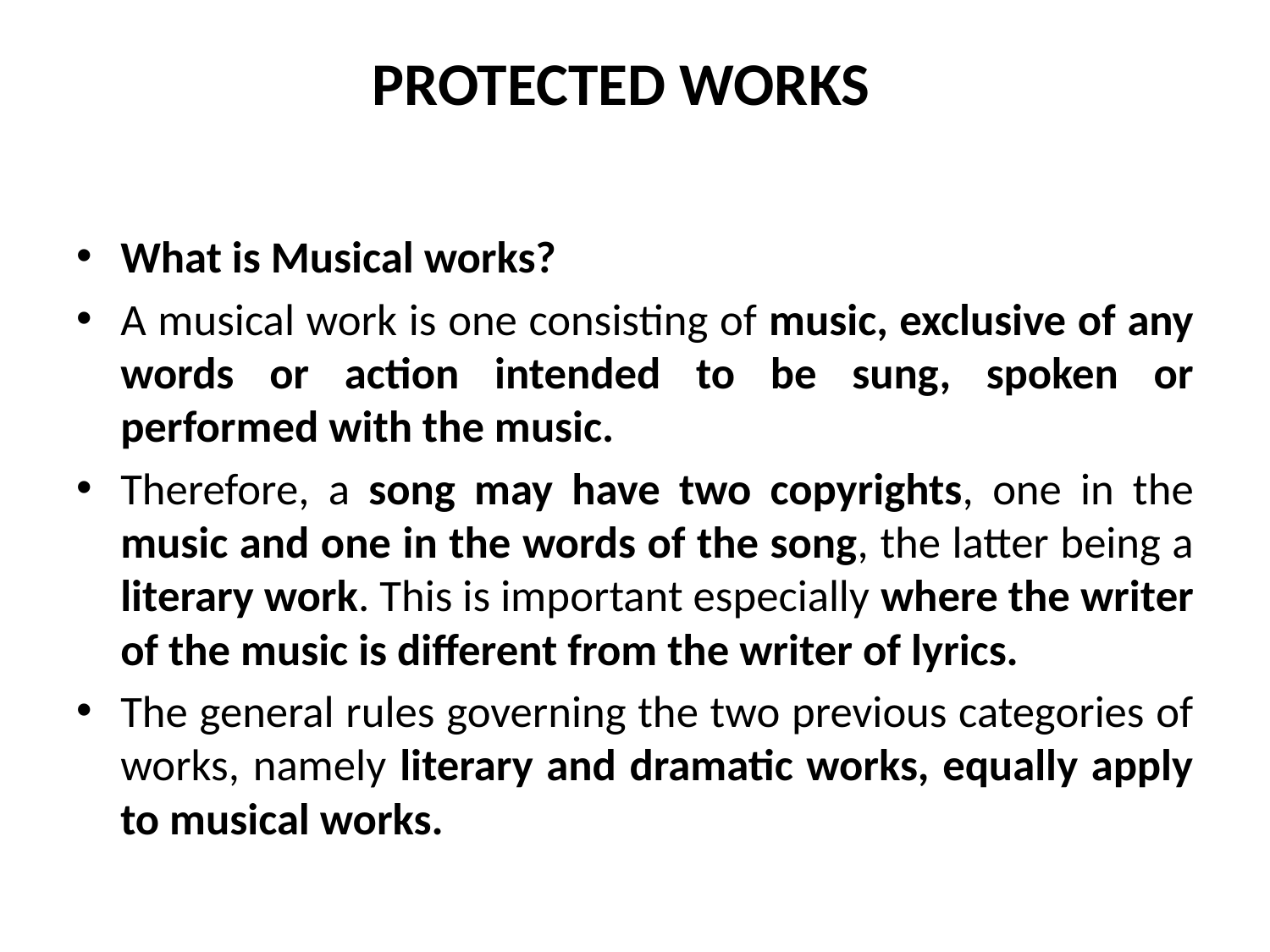

# PROTECTED WORKS
What is Musical works?
A musical work is one consisting of music, exclusive of any words or action intended to be sung, spoken or performed with the music.
Therefore, a song may have two copyrights, one in the music and one in the words of the song, the latter being a literary work. This is important especially where the writer of the music is different from the writer of lyrics.
The general rules governing the two previous categories of works, namely literary and dramatic works, equally apply to musical works.